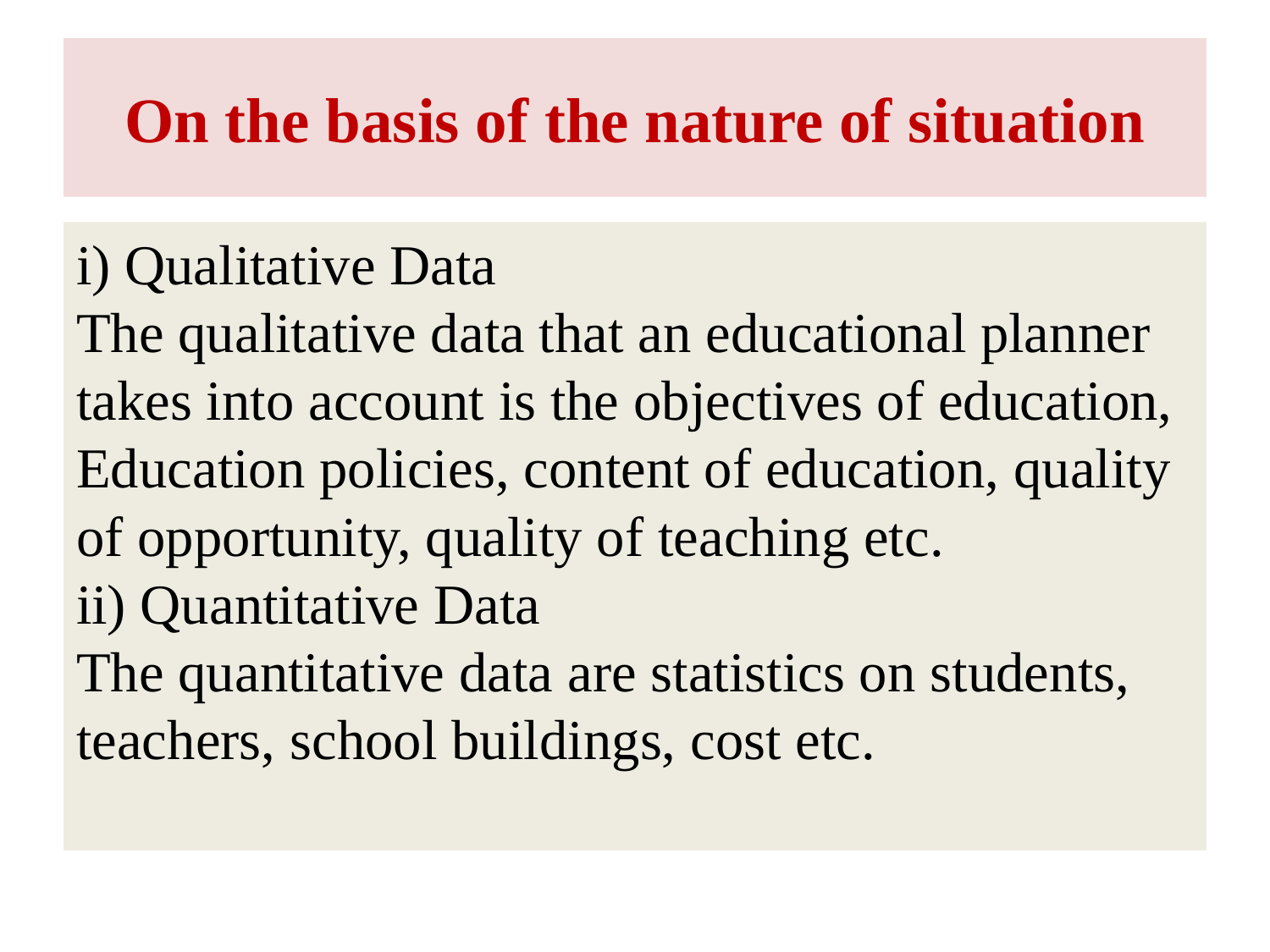

# On the basis of the nature of situation
i) Qualitative Data
The qualitative data that an educational planner takes into account is the objectives of education, Education policies, content of education, quality of opportunity, quality of teaching etc.
ii) Quantitative Data
The quantitative data are statistics on students, teachers, school buildings, cost etc.